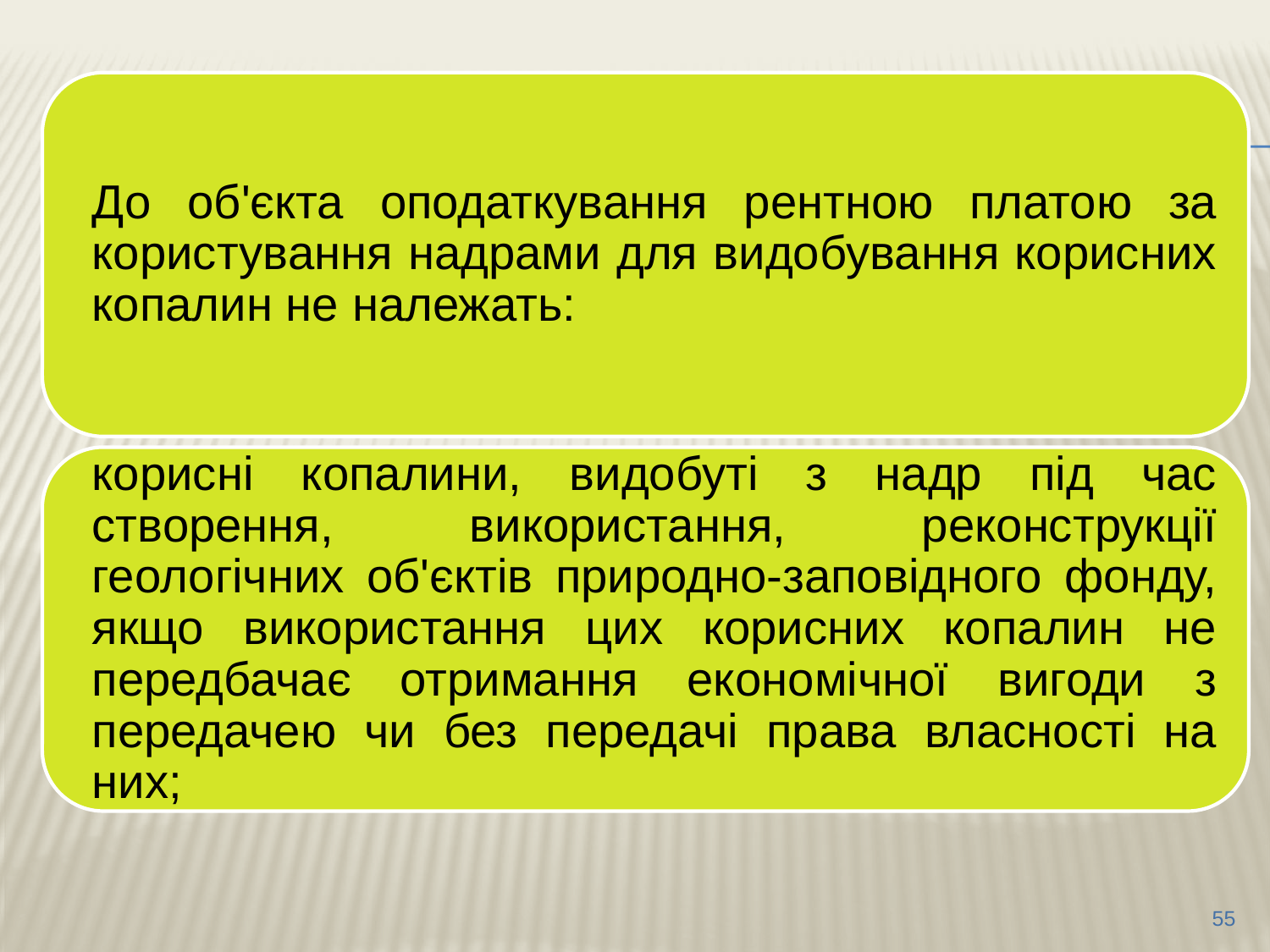

До об'єкта оподаткування рентною платою за користування надрами для видобування корисних копалин не належать:
корисні копалини, видобуті з надр під час створення, використання, реконструкції геологічних об'єктів природно-заповідного фонду, якщо використання цих корисних копалин не передбачає отримання економічної вигоди з передачею чи без передачі права власності на них;
55